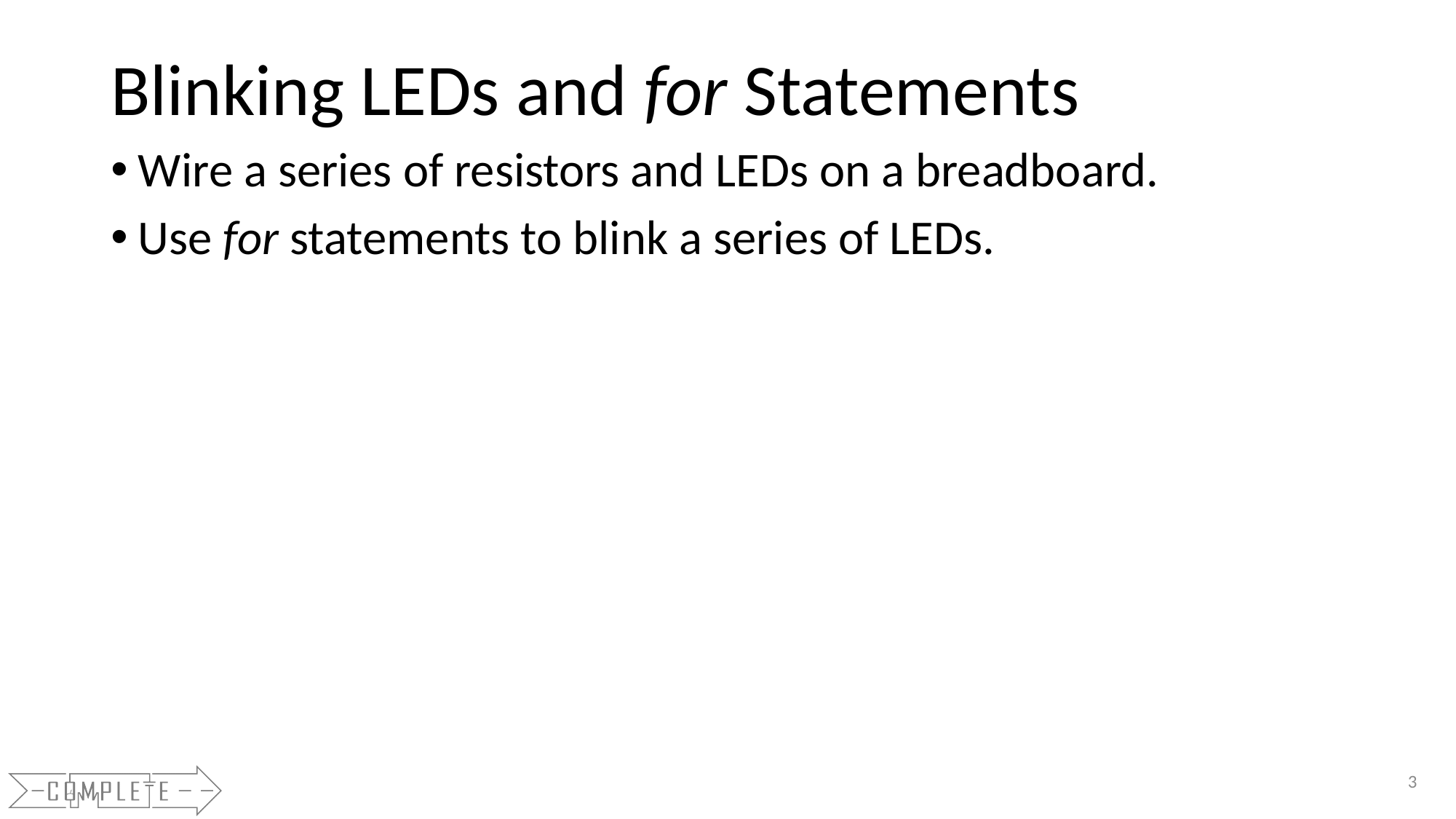

# Blinking LEDs and for Statements
Wire a series of resistors and LEDs on a breadboard.
Use for statements to blink a series of LEDs.

3